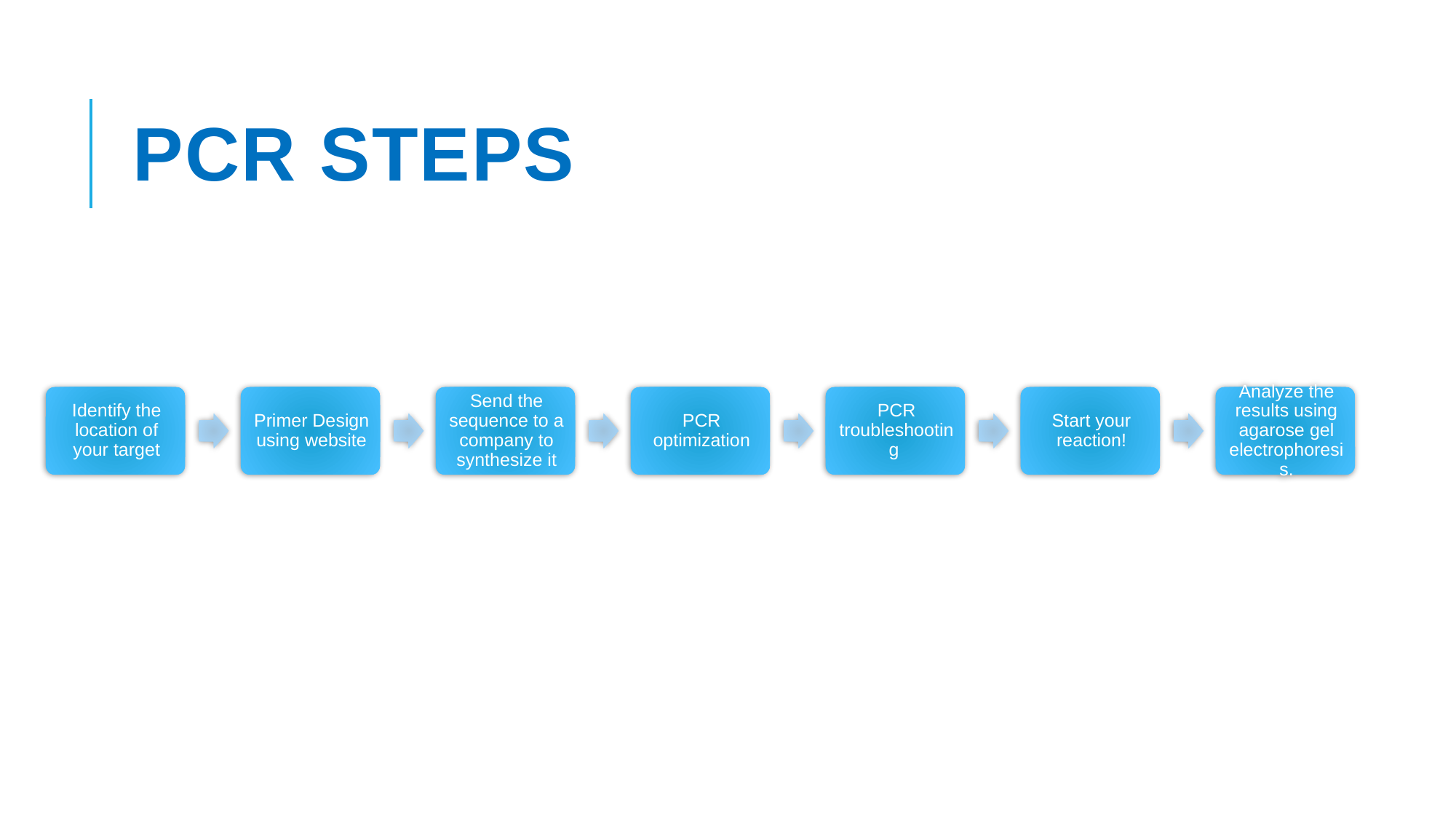

# PCR steps
Identify the location of your target

Primer Design using website

Send the sequence to a company to synthesize it

PCR optimization

PCR troubleshooting

Start your reaction!

Analyze the results using agarose gel electrophoresis.